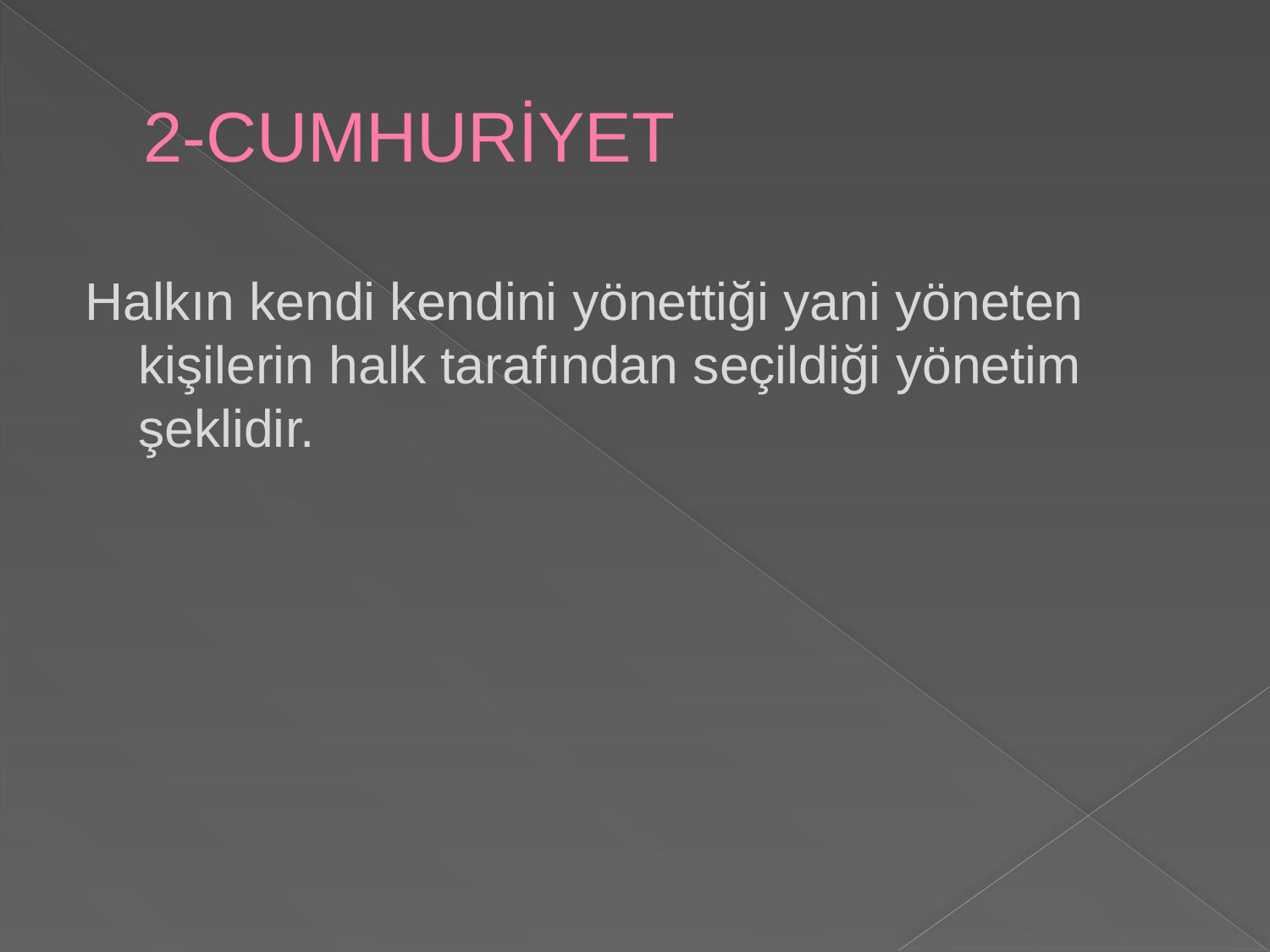

# 2-CUMHURİYET
Halkın kendi kendini yönettiği yani yöneten kişilerin halk tarafından seçildiği yönetim şeklidir.